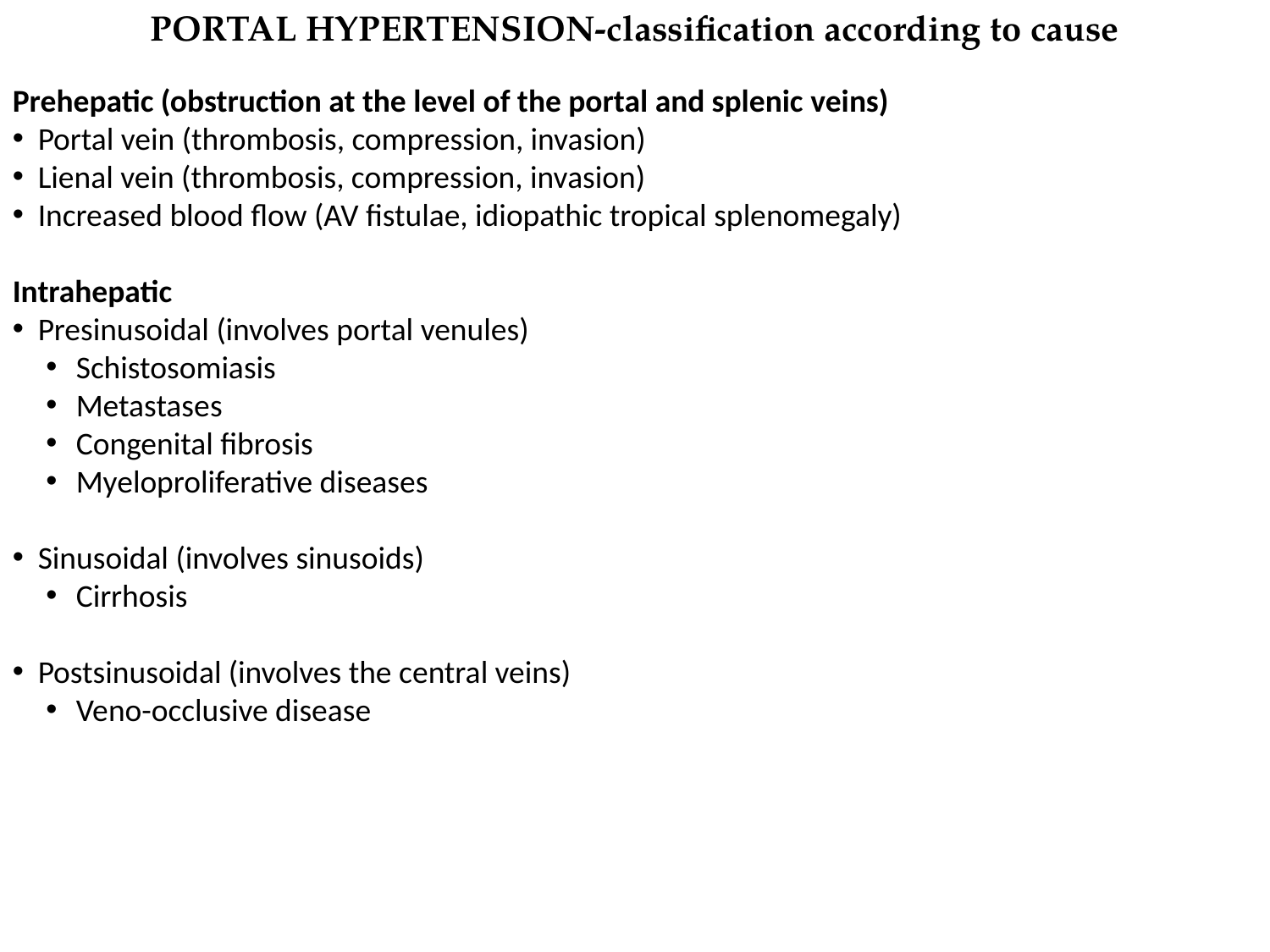

PORTAL HYPERTENSION-classification according to cause
Prehepatic (obstruction at the level of the portal and splenic veins)
  Portal vein (thrombosis, compression, invasion)
  Lienal vein (thrombosis, compression, invasion)
  Increased blood flow (AV fistulae, idiopathic tropical splenomegaly)

Intrahepatic
  Presinusoidal (involves portal venules)
Schistosomiasis
Metastases
Congenital fibrosis
Myeloproliferative diseases

  Sinusoidal (involves sinusoids)
Cirrhosis

  Postsinusoidal (involves the central veins)
Veno-occlusive disease